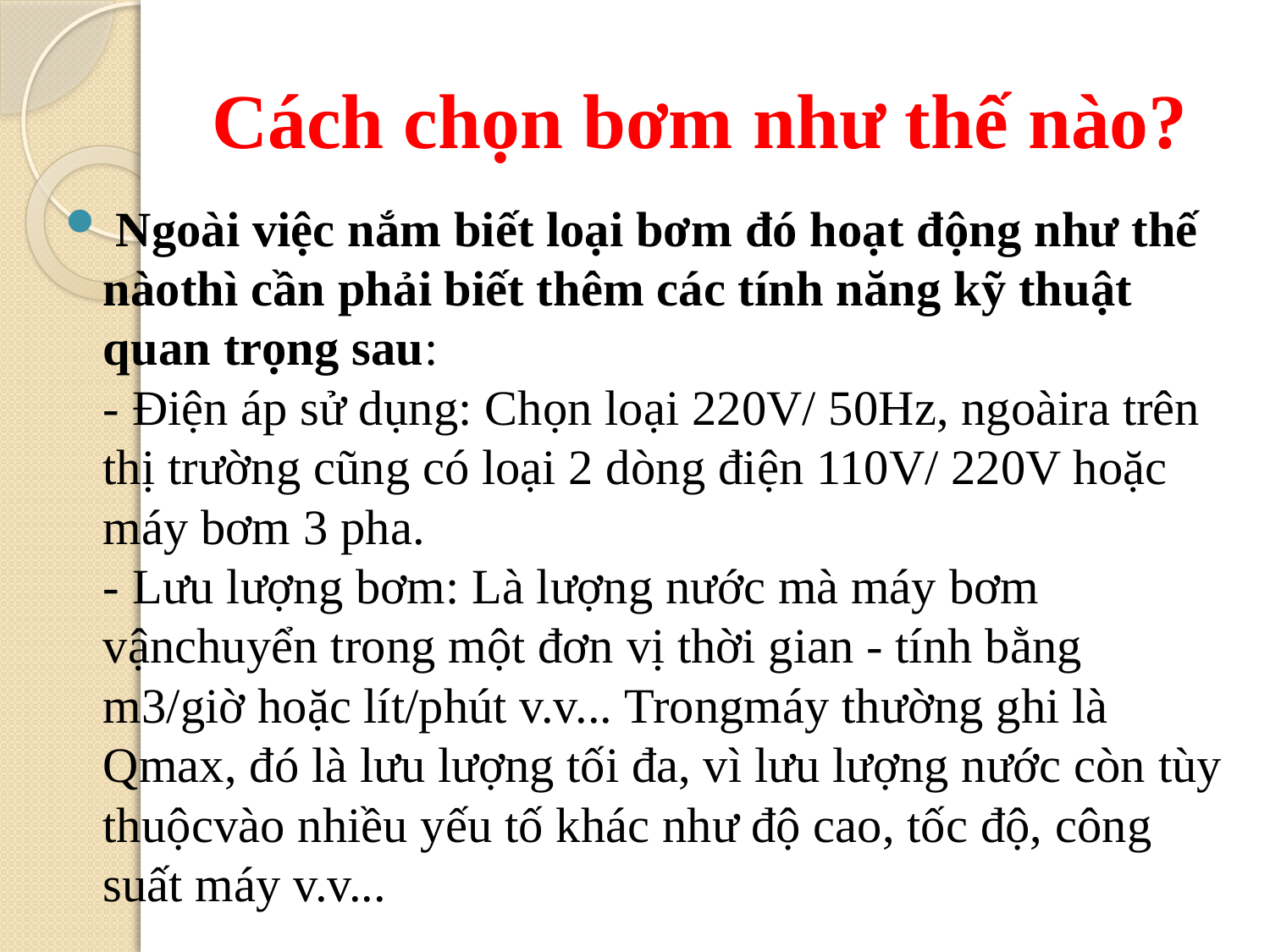

# Cách chọn bơm như thế nào?
 Ngoài việc nắm biết loại bơm đó hoạt động như thế nàothì cần phải biết thêm các tính năng kỹ thuật quan trọng sau:
- Điện áp sử dụng: Chọn loại 220V/ 50Hz, ngoàira trên thị trường cũng có loại 2 dòng điện 110V/ 220V hoặc máy bơm 3 pha.
- Lưu lượng bơm: Là lượng nước mà máy bơm vậnchuyển trong một đơn vị thời gian - tính bằng m3/giờ hoặc lít/phút v.v... Trongmáy thường ghi là Qmax, đó là lưu lượng tối đa, vì lưu lượng nước còn tùy thuộcvào nhiều yếu tố khác như độ cao, tốc độ, công suất máy v.v...